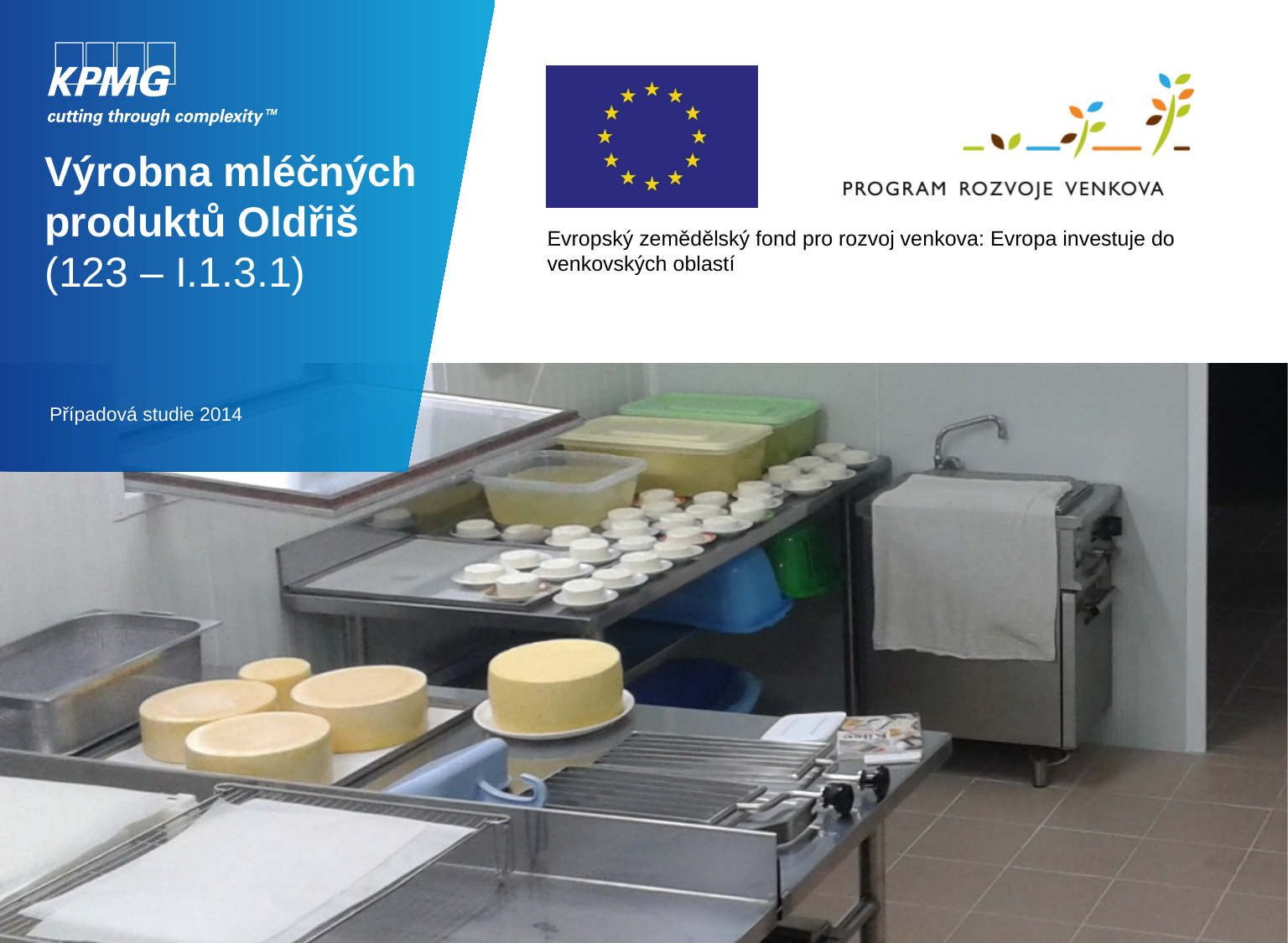

# Výrobna mléčných produktů Oldřiš (123 – I.1.3.1)